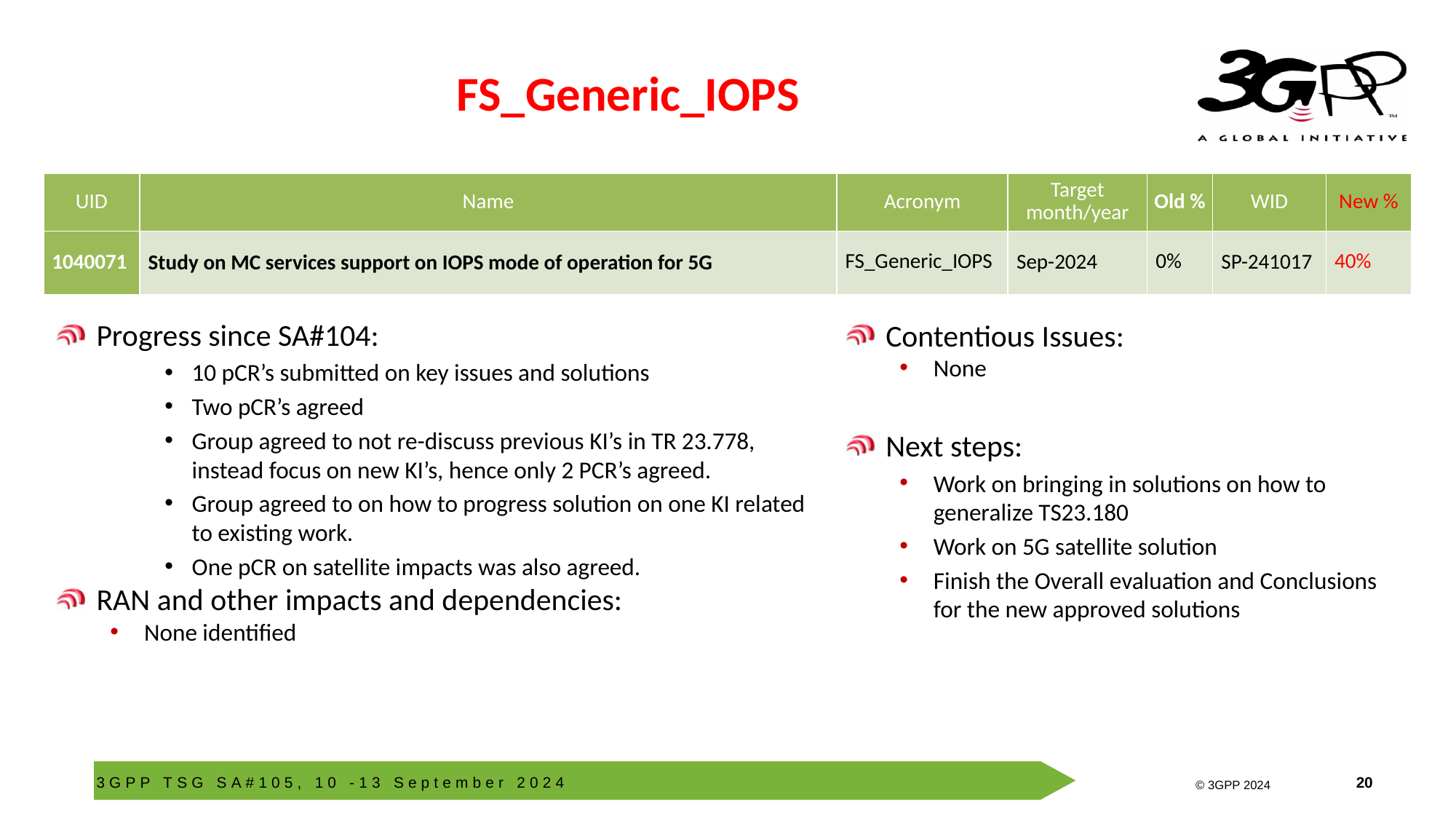

# FS_Generic_IOPS
| UID | Name | Acronym | Target month/year | Old % | WID | New % |
| --- | --- | --- | --- | --- | --- | --- |
| 1040071 | Study on MC services support on IOPS mode of operation for 5G | FS\_Generic\_IOPS | Sep-2024 | 0% | SP-241017 | 40% |
Progress since SA#104:
10 pCR’s submitted on key issues and solutions
Two pCR’s agreed
Group agreed to not re-discuss previous KI’s in TR 23.778, instead focus on new KI’s, hence only 2 PCR’s agreed.
Group agreed to on how to progress solution on one KI related to existing work.
One pCR on satellite impacts was also agreed.
RAN and other impacts and dependencies:
None identified
Contentious Issues:
None

Next steps:
Work on bringing in solutions on how to generalize TS23.180
Work on 5G satellite solution
Finish the Overall evaluation and Conclusions for the new approved solutions